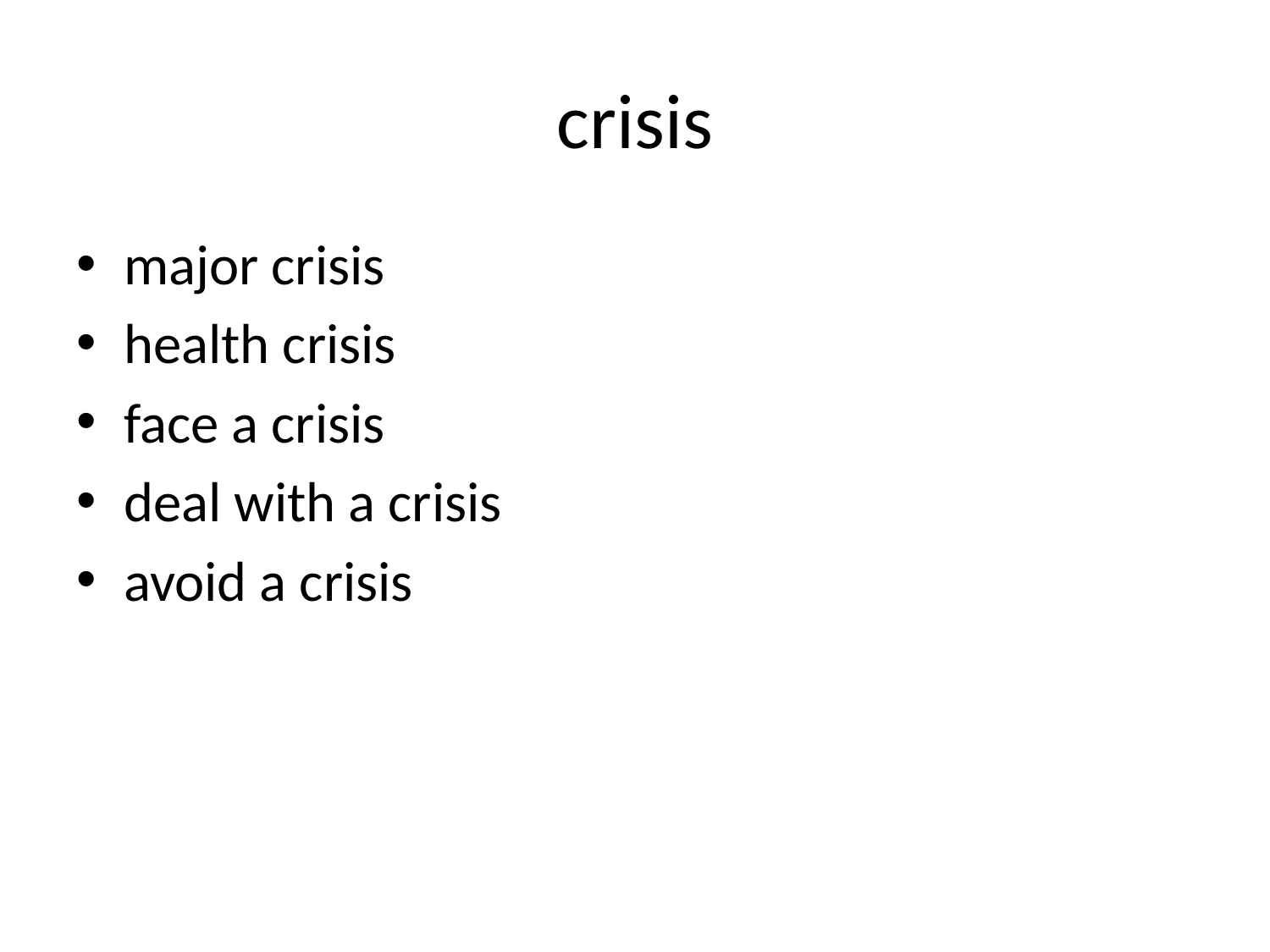

# crisis
major crisis
health crisis
face a crisis
deal with a crisis
avoid a crisis